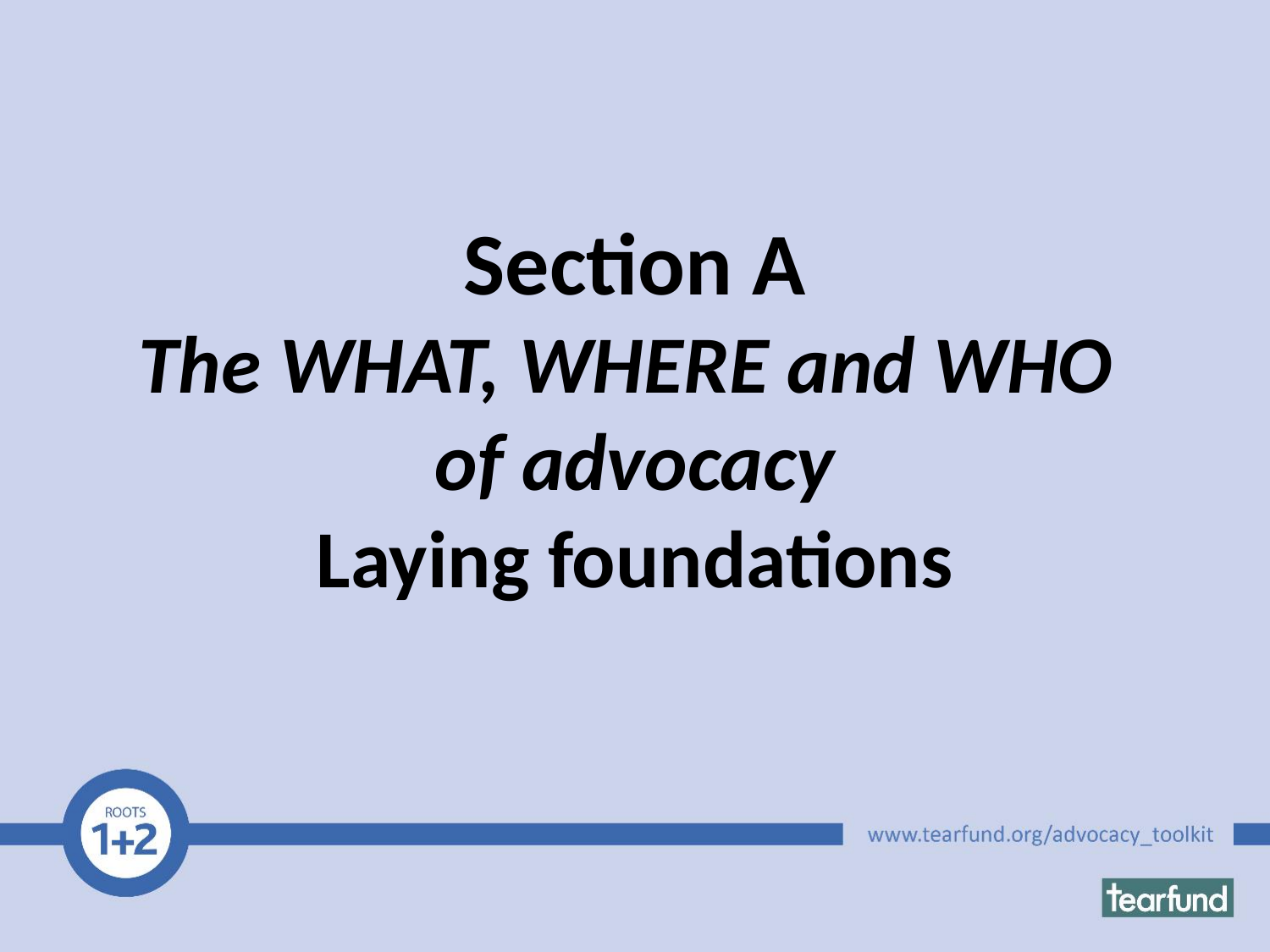

Section A
The WHAT, WHERE and WHO
of advocacy
Laying foundations